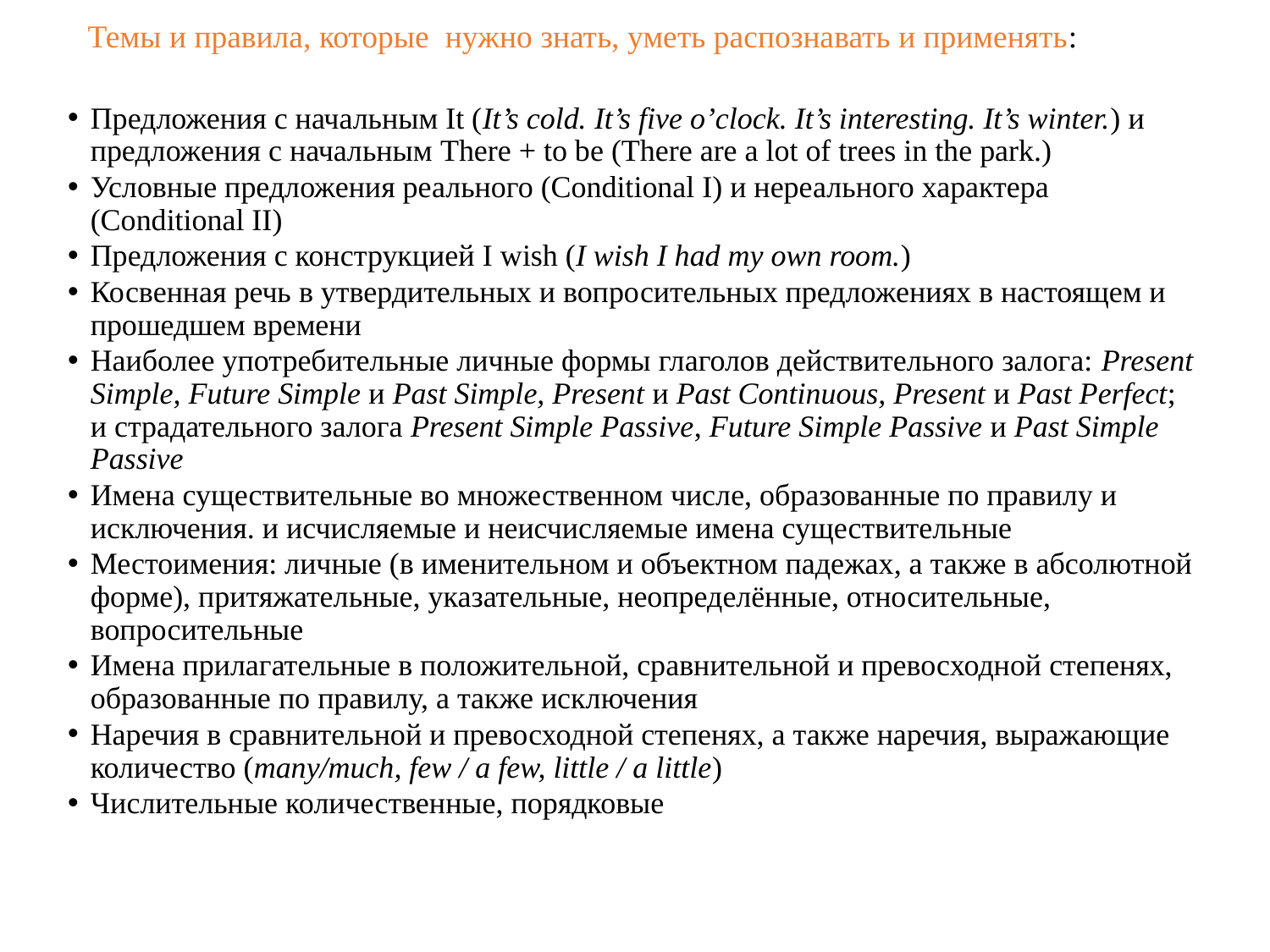

# Темы и правила, которые  нужно знать, уметь распознавать и применять:
Предложения с начальным It (It’s cold. It’s five o’clock. It’s interesting. It’s winter.) и  предложения с начальным There + to be (There are a lot of trees in the park.)
Условные предложения реального (Conditional I) и нереального характера (Conditional II)
Предложения с конструкцией I wish (I wish I had my own room.)
Косвенная речь в утвердительных и вопросительных предложениях в настоящем и прошедшем времени
Наиболее употребительные личные формы глаголов действительного залога: Present Simple, Future Simple и Past Simple, Present и Past Continuous, Present и Past Perfect; и страдательного залога Present Simple Passive, Future Simple Passive и Past Simple Passive
Имена существительные во множественном числе, образованные по правилу и исключения. и исчисляемые и неисчисляемые имена существительные
Местоимения: личные (в именительном и объектном падежах, а также в абсолютной форме), притяжательные, указательные, неопределённые, относительные, вопросительные
Имена прилагательные в положительной, сравнительной и превосходной степенях, образованные по правилу, а также исключения
Наречия в сравнительной и превосходной степенях, а также наречия, выражающие количество (many/much, few / a few, little / a little)
Числительные количественные, порядковые